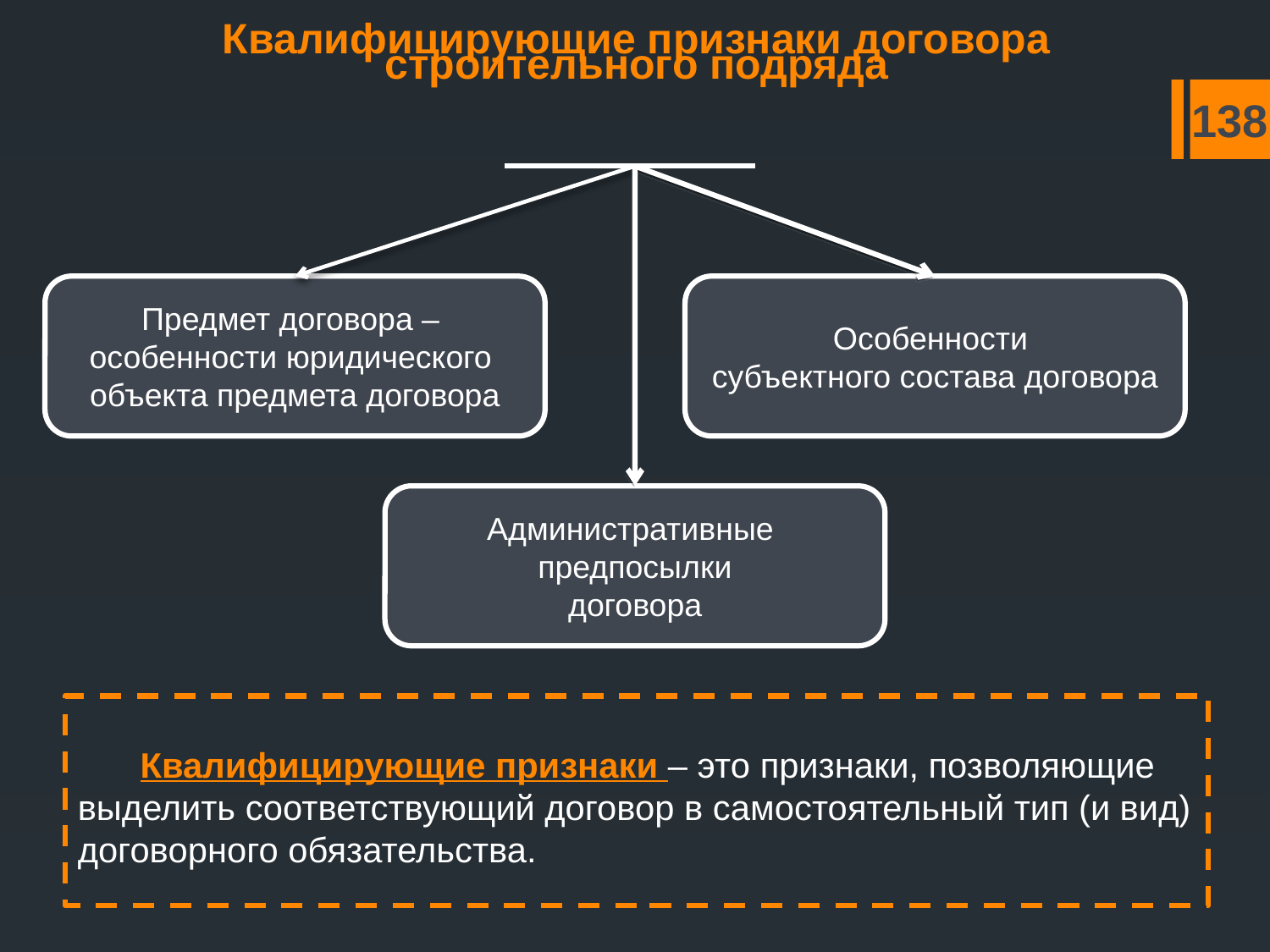

Квалифицирующие признаки договора строительного подряда
138

Предмет договора –
особенности юридического
объекта предмета договора

Особенности
субъектного состава договора

Административные
предпосылки
договора

Квалифицирующие признаки – это признаки, позволяющие выделить соответствующий договор в самостоятельный тип (и вид) договорного обязательства.